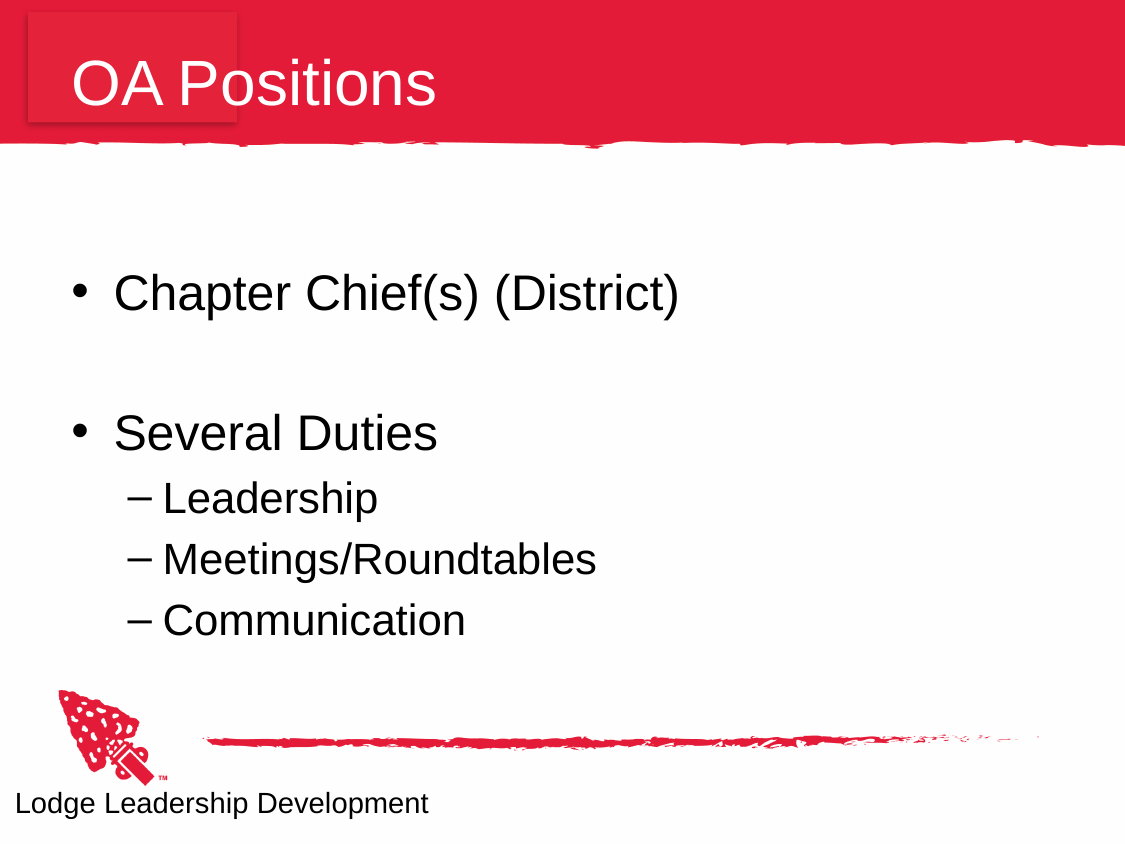

# OA Positions
Chapter Chief(s) (District)

Several Duties
Leadership
Meetings/Roundtables
Communication
Lodge Leadership Development